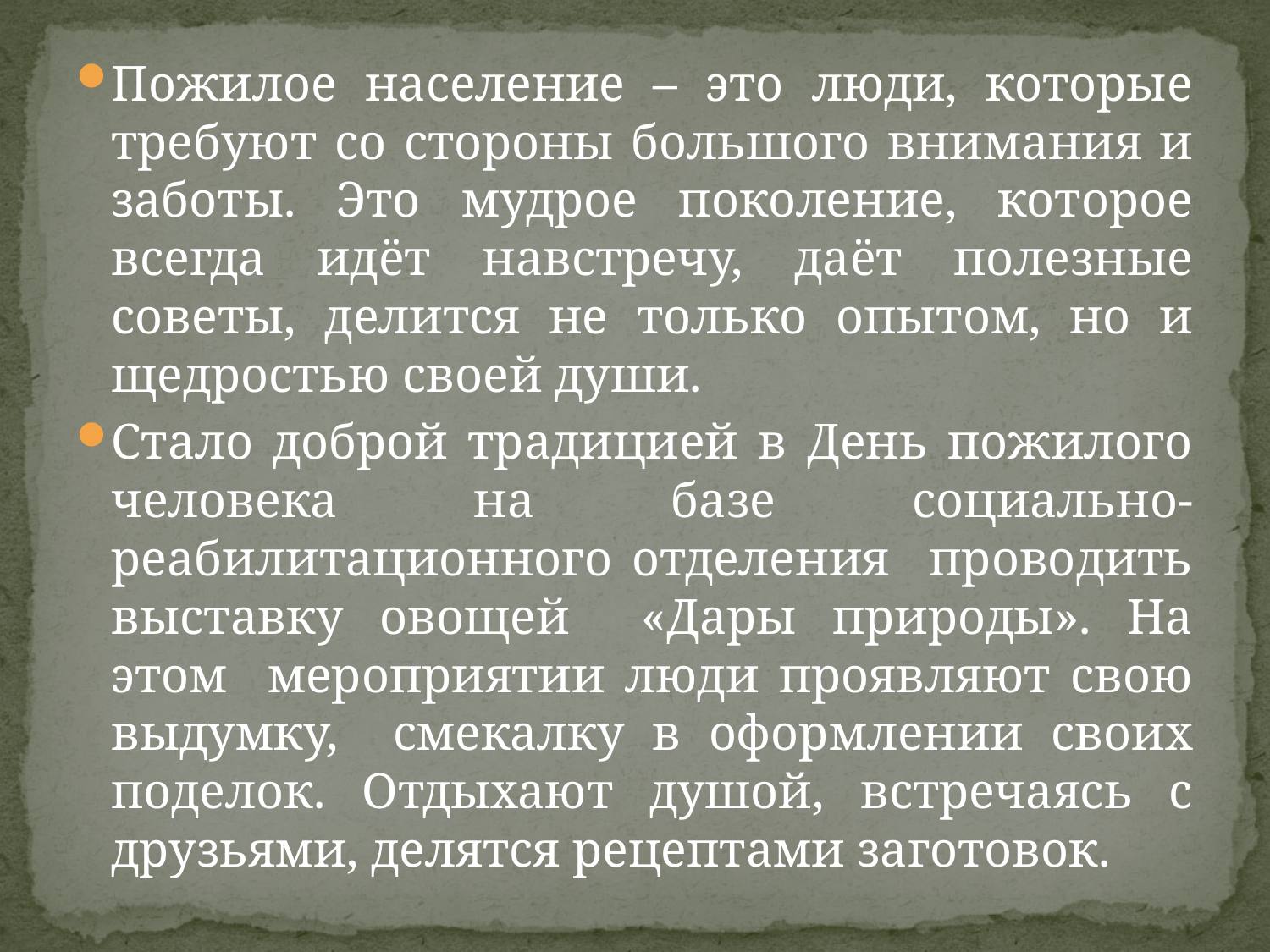

Пожилое население – это люди, которые требуют со стороны большого внимания и заботы. Это мудрое поколение, которое всегда идёт навстречу, даёт полезные советы, делится не только опытом, но и щедростью своей души.
Стало доброй традицией в День пожилого человека на базе социально-реабилитационного отделения  проводить выставку овощей  «Дары природы». На этом  мероприятии люди проявляют свою выдумку,  смекалку в оформлении своих поделок. Отдыхают душой, встречаясь с друзьями, делятся рецептами заготовок.